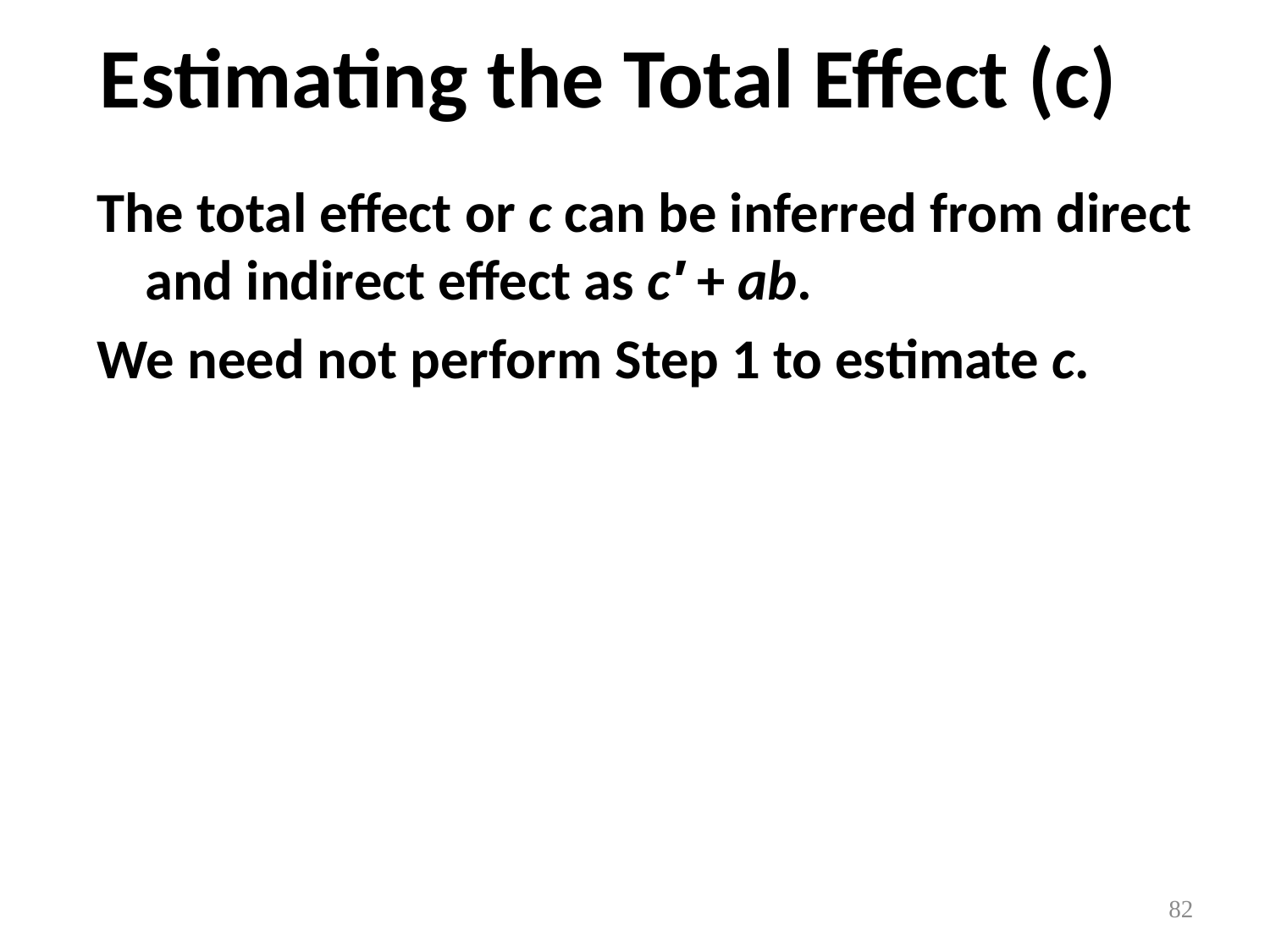

# Estimating the Total Effect (c)
The total effect or c can be inferred from direct and indirect effect as c′ + ab.
We need not perform Step 1 to estimate c.
82